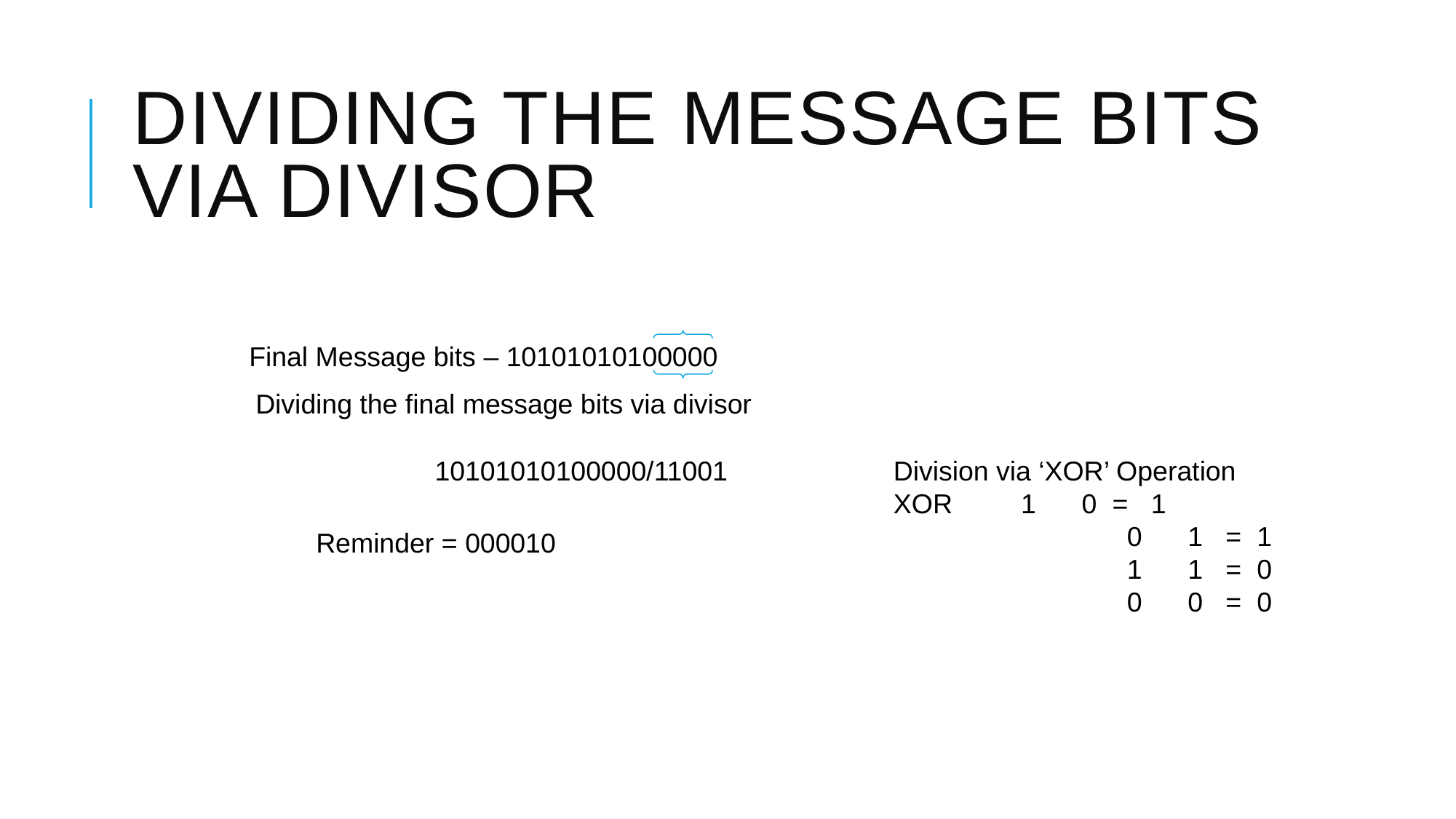

# Dividing the message bits via divisor

Final Message bits – 10101010100000
Dividing the final message bits via divisor
10101010100000/11001
Division via ‘XOR’ Operation
XOR         1      0  =   1
		  0      1   =  1
		  1      1   =  0
		  0      0   =  0
Reminder = 000010